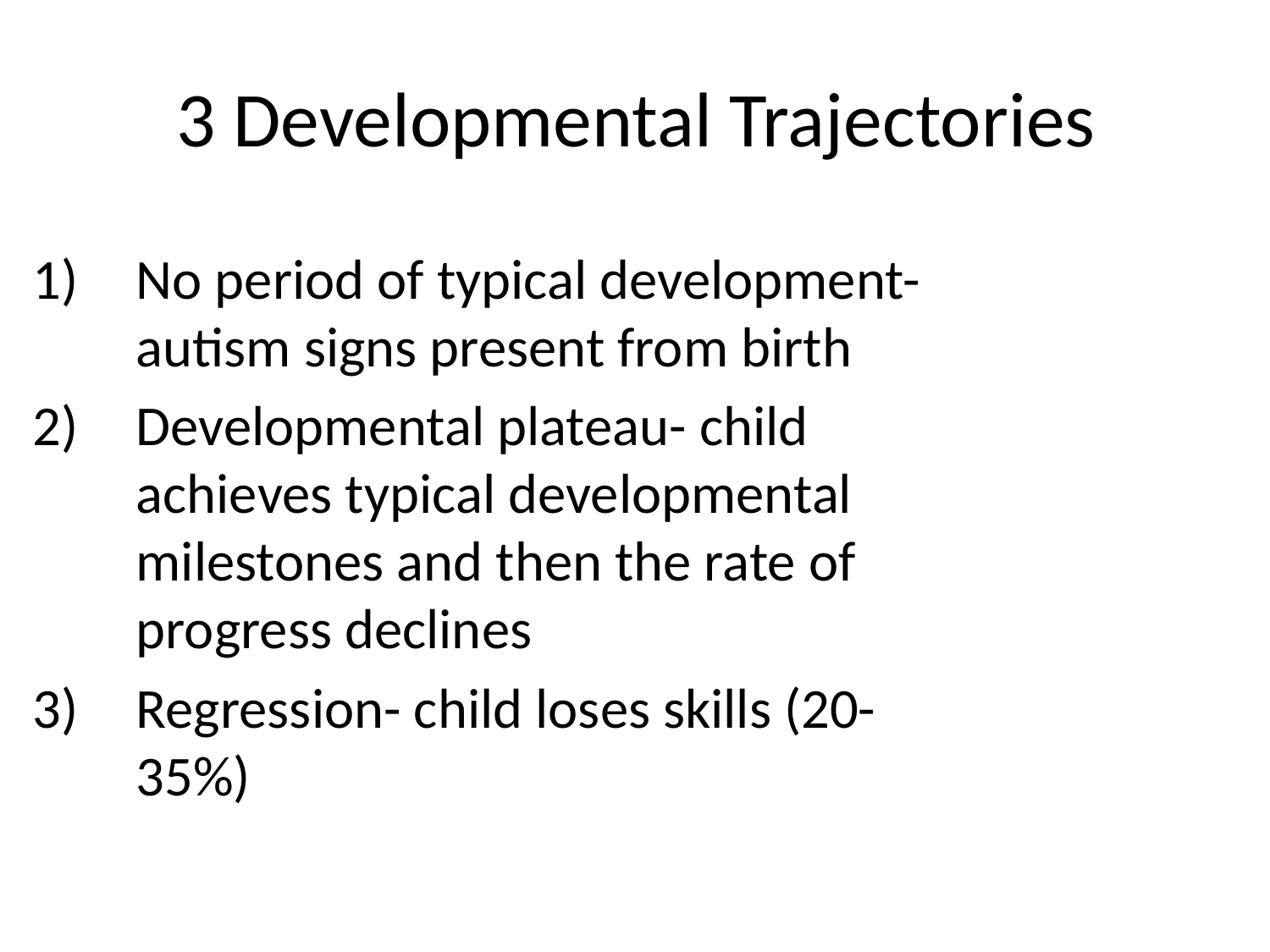

3 Developmental Trajectories
No period of typical development- autism signs present from birth
Developmental plateau- child achieves typical developmental milestones and then the rate of progress declines
Regression- child loses skills (20-35%)